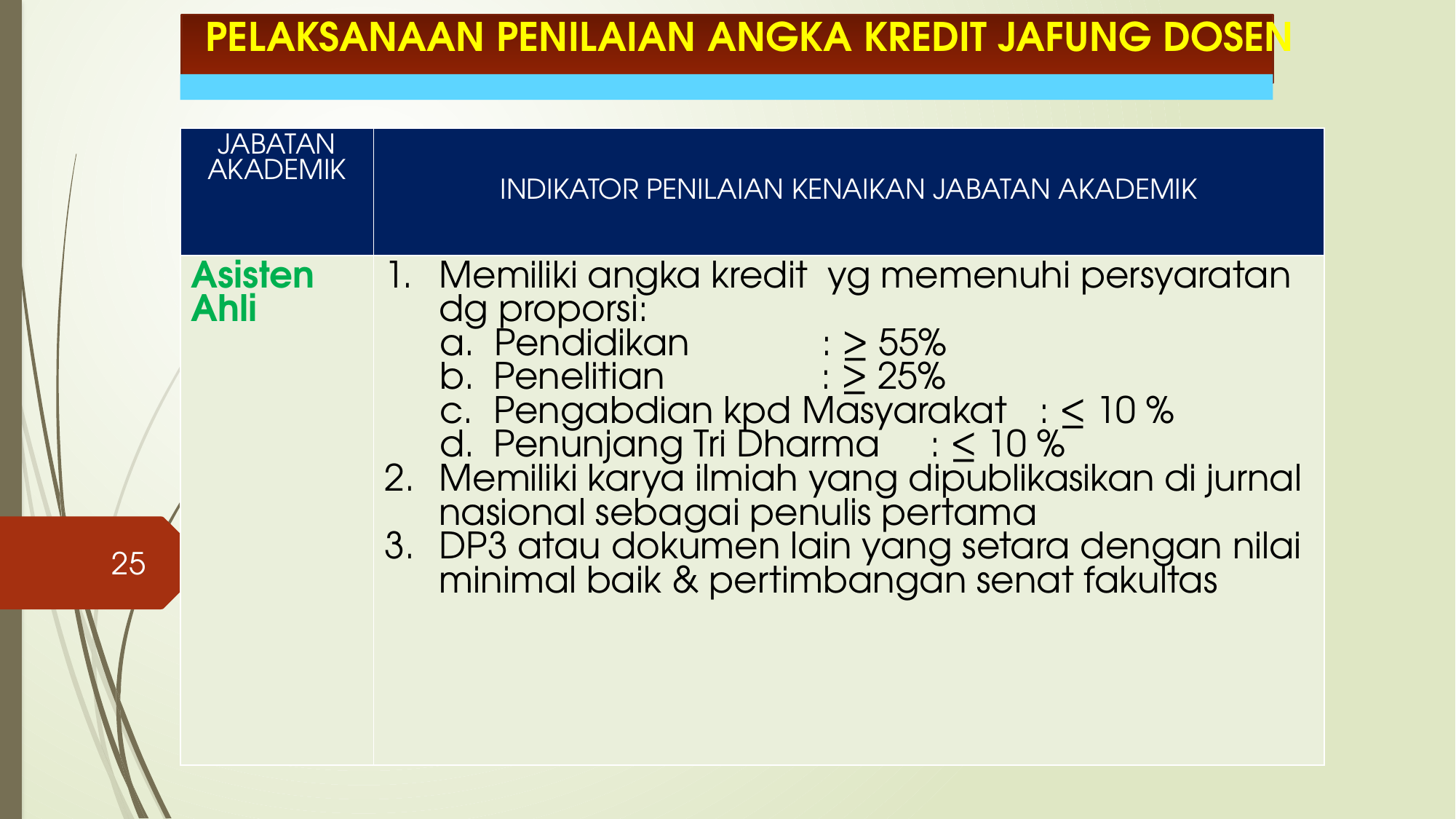

PELAKSANAAN PENILAIAN ANGKA KREDIT JAFUNG DOSEN

| JABATAN AKADEMIK | INDIKATOR PENILAIAN KENAIKAN JABATAN AKADEMIK |
| --- | --- |
| Asisten Ahli | Memiliki angka kredit yg memenuhi persyaratan dg proporsi: Pendidikan : ≥ 55% Penelitian : ≥ 25% Pengabdian kpd Masyarakat : ≤ 10 % Penunjang Tri Dharma : ≤ 10 % Memiliki karya ilmiah yang dipublikasikan di jurnal nasional sebagai penulis pertama DP3 atau dokumen lain yang setara dengan nilai minimal baik & pertimbangan senat fakultas |
25